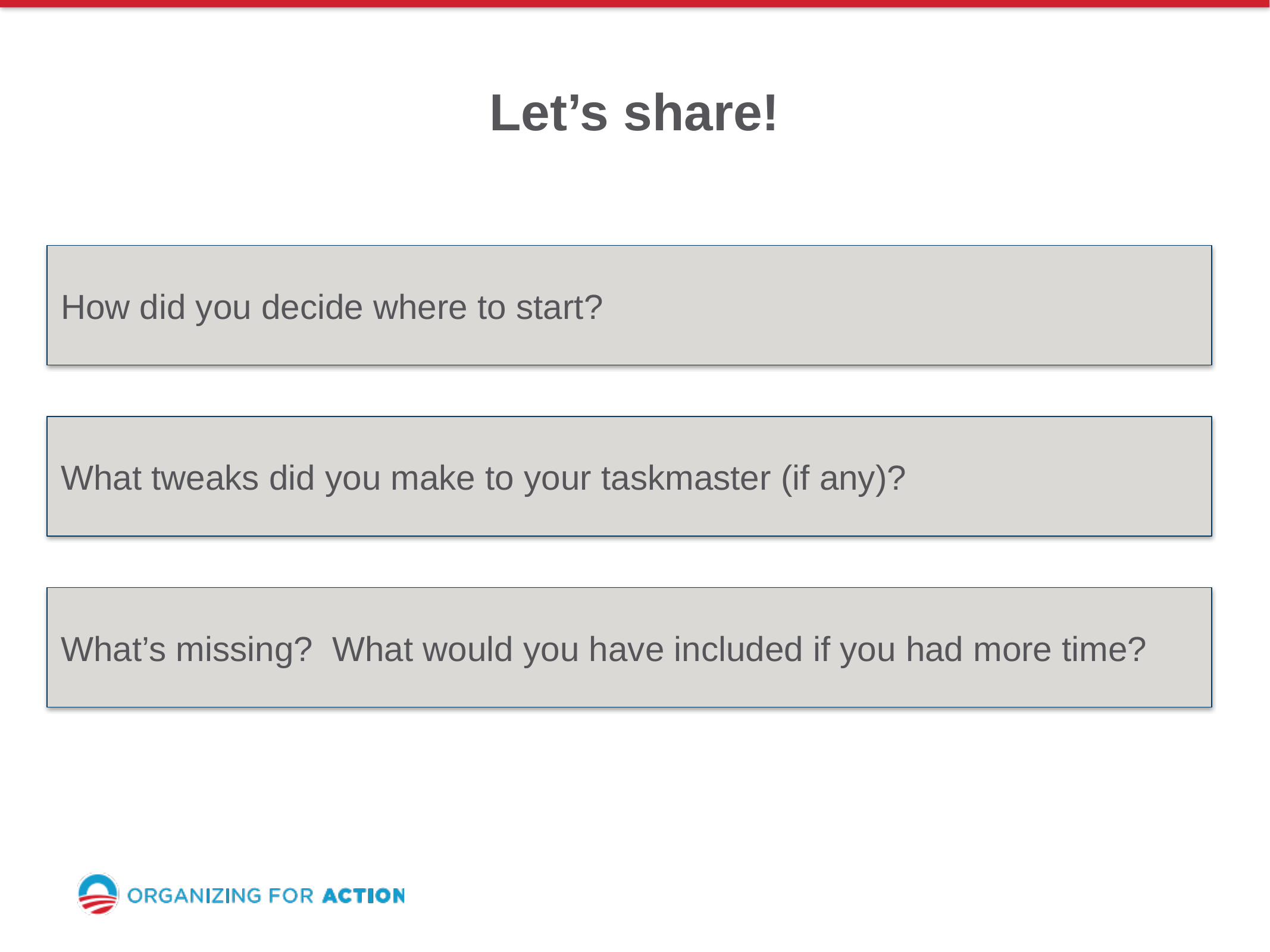

Let’s share!
How did you decide where to start?
What tweaks did you make to your taskmaster (if any)?
What’s missing?  What would you have included if you had more time?